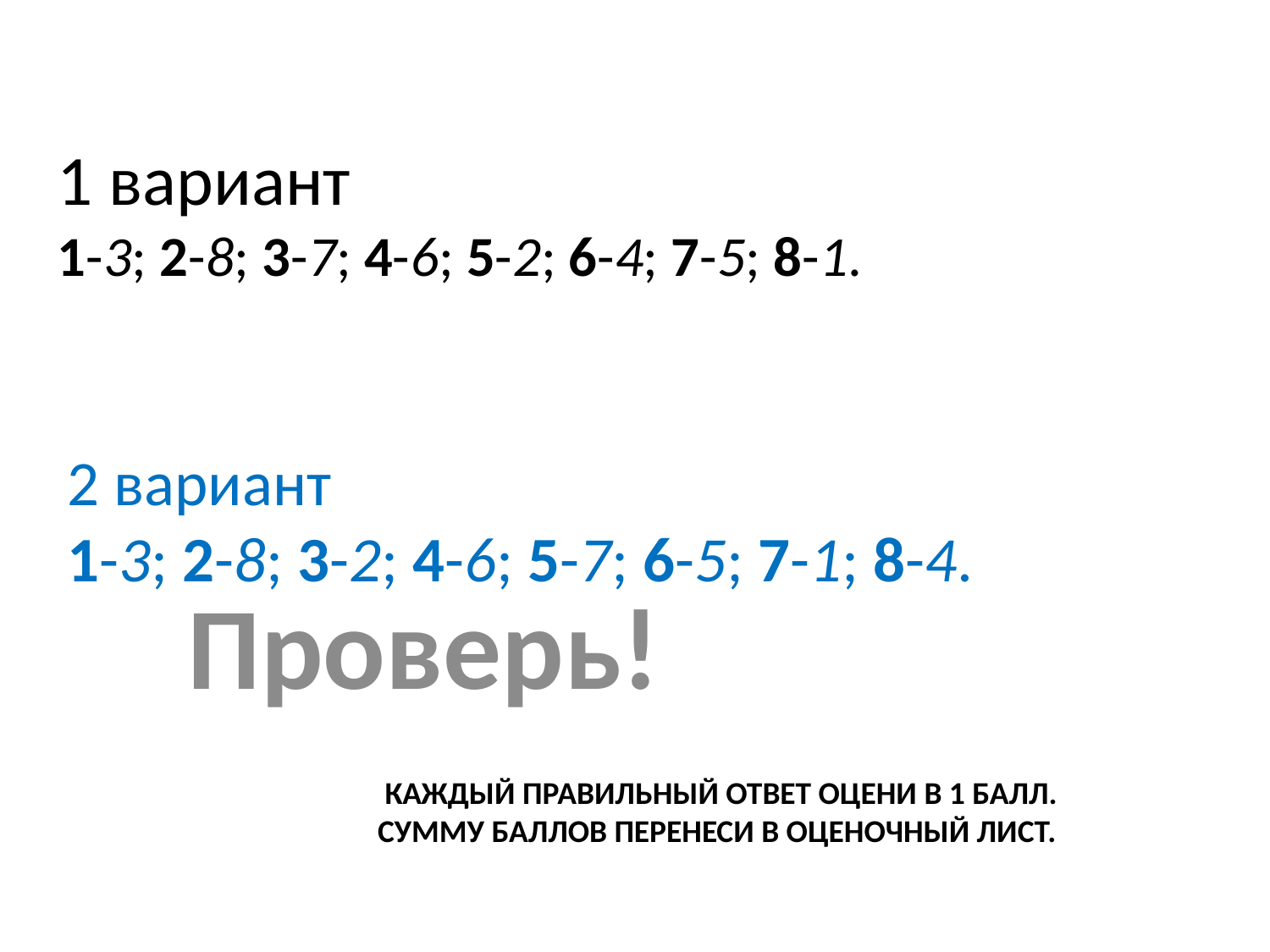

1 вариант
1-3; 2-8; 3-7; 4-6; 5-2; 6-4; 7-5; 8-1.
2 вариант
1-3; 2-8; 3-2; 4-6; 5-7; 6-5; 7-1; 8-4.
Проверь!
# каждый правильный ответ оцени в 1 балл. Сумму баллов перенеси в оценочный лист.